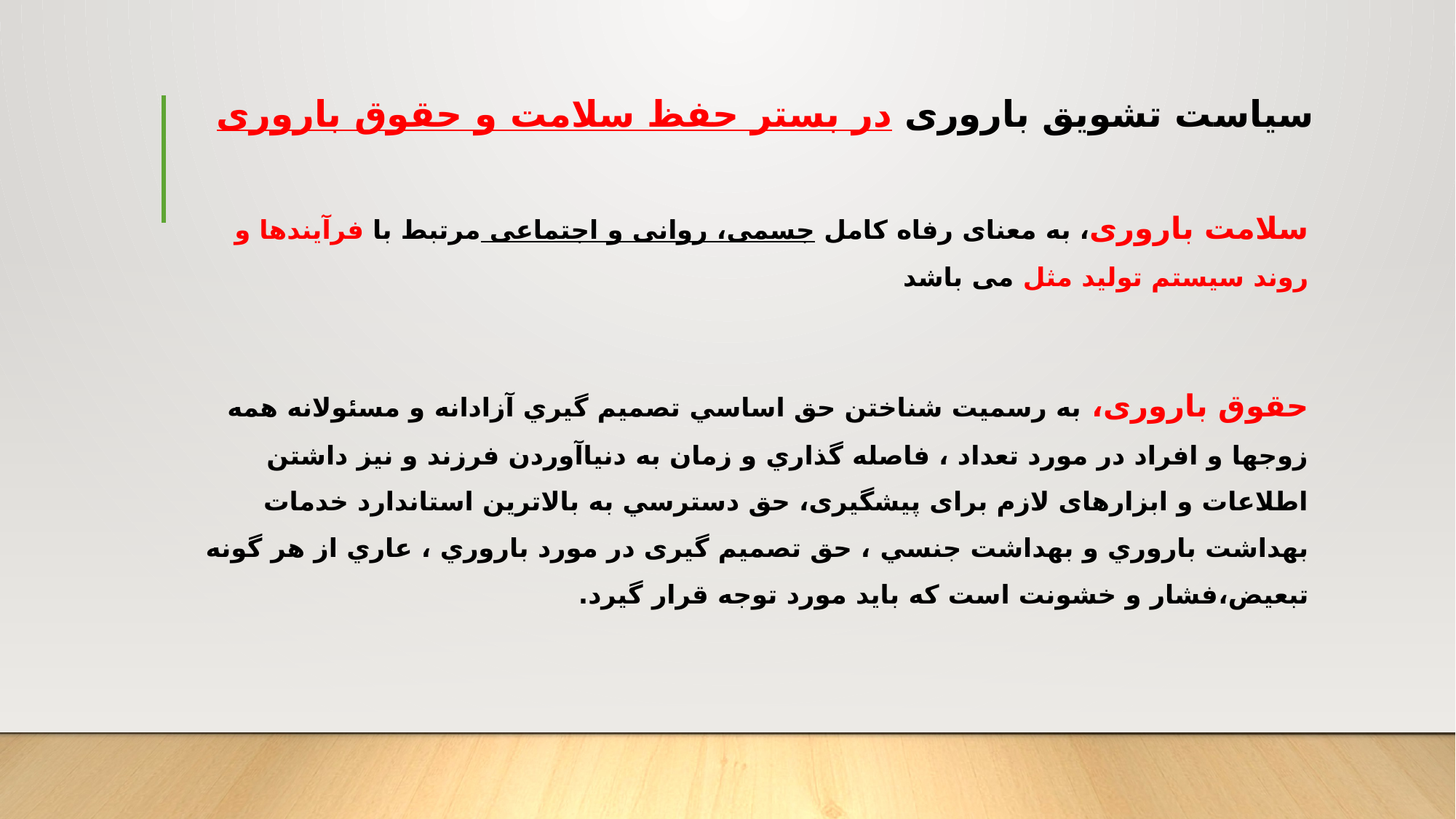

# سیاست تشویق باروری در بستر حفظ سلامت و حقوق باروری
سلامت باروری، به معنای رفاه کامل جسمی، روانی و اجتماعی مرتبط با فرآیندها و روند سیستم تولید مثل می باشد

حقوق باروری، به رسميت شناختن حق اساسي تصميم گيري آزادانه و مسئولانه همه زوجها و افراد در مورد تعداد ، فاصله گذاري و زمان به دنياآوردن فرزند و نيز داشتن اطلاعات و ابزارهای لازم برای پیشگیری، حق دسترسي به بالاترين استاندارد خدمات بهداشت باروري و بهداشت جنسي ، حق تصميم گیری در مورد باروري ، عاري از هر گونه تبعيض،‌فشار و خشونت است که باید مورد توجه قرار گیرد.